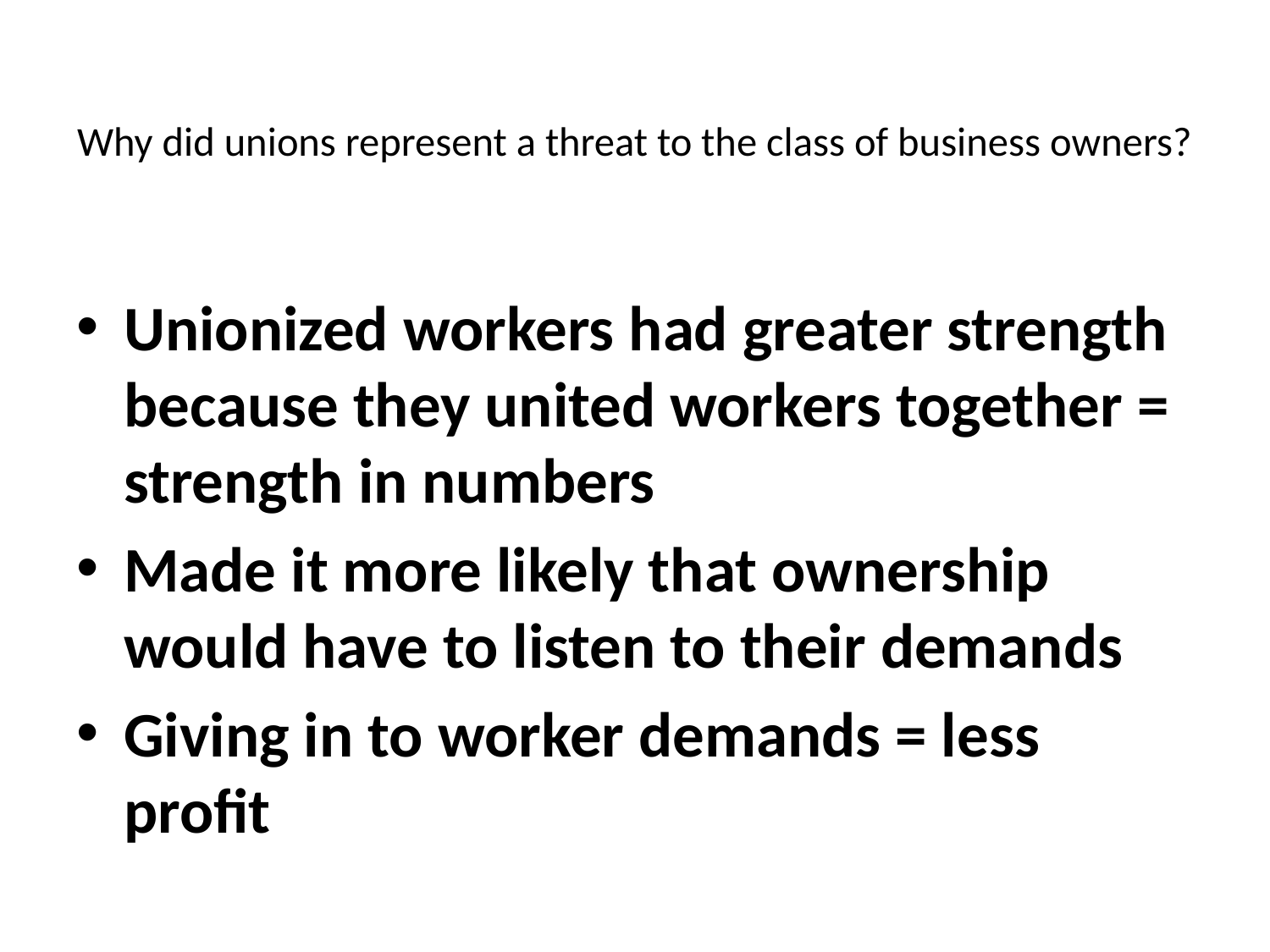

# Why did unions represent a threat to the class of business owners?
Unionized workers had greater strength because they united workers together = strength in numbers
Made it more likely that ownership would have to listen to their demands
Giving in to worker demands = less profit